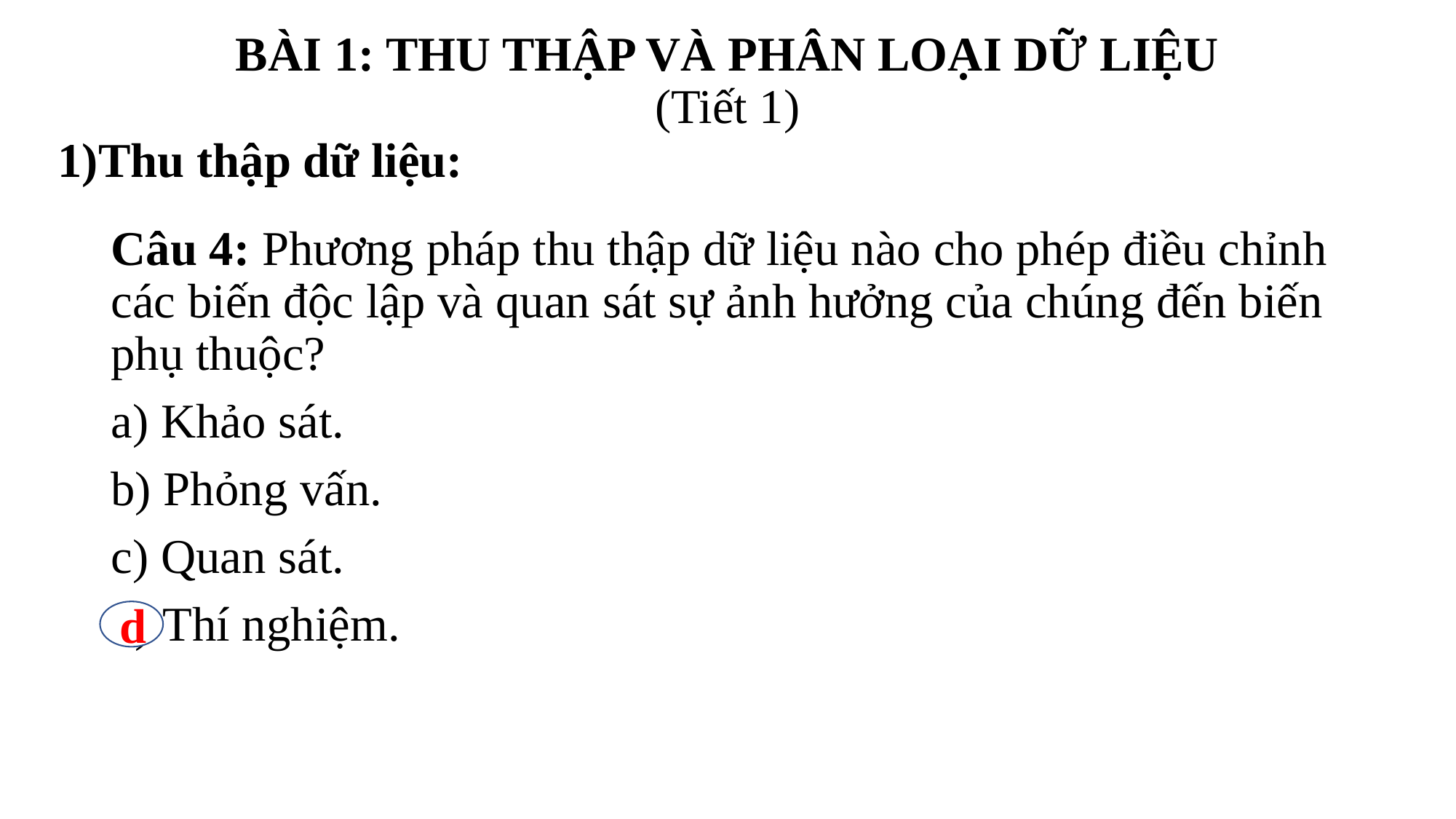

BÀI 1: THU THẬP VÀ PHÂN LOẠI DỮ LIỆU
(Tiết 1)
1)Thu thập dữ liệu:

Câu 4: Phương pháp thu thập dữ liệu nào cho phép điều chỉnh các biến độc lập và quan sát sự ảnh hưởng của chúng đến biến phụ thuộc?
a) Khảo sát.
b) Phỏng vấn.
c) Quan sát.
d) Thí nghiệm.

d